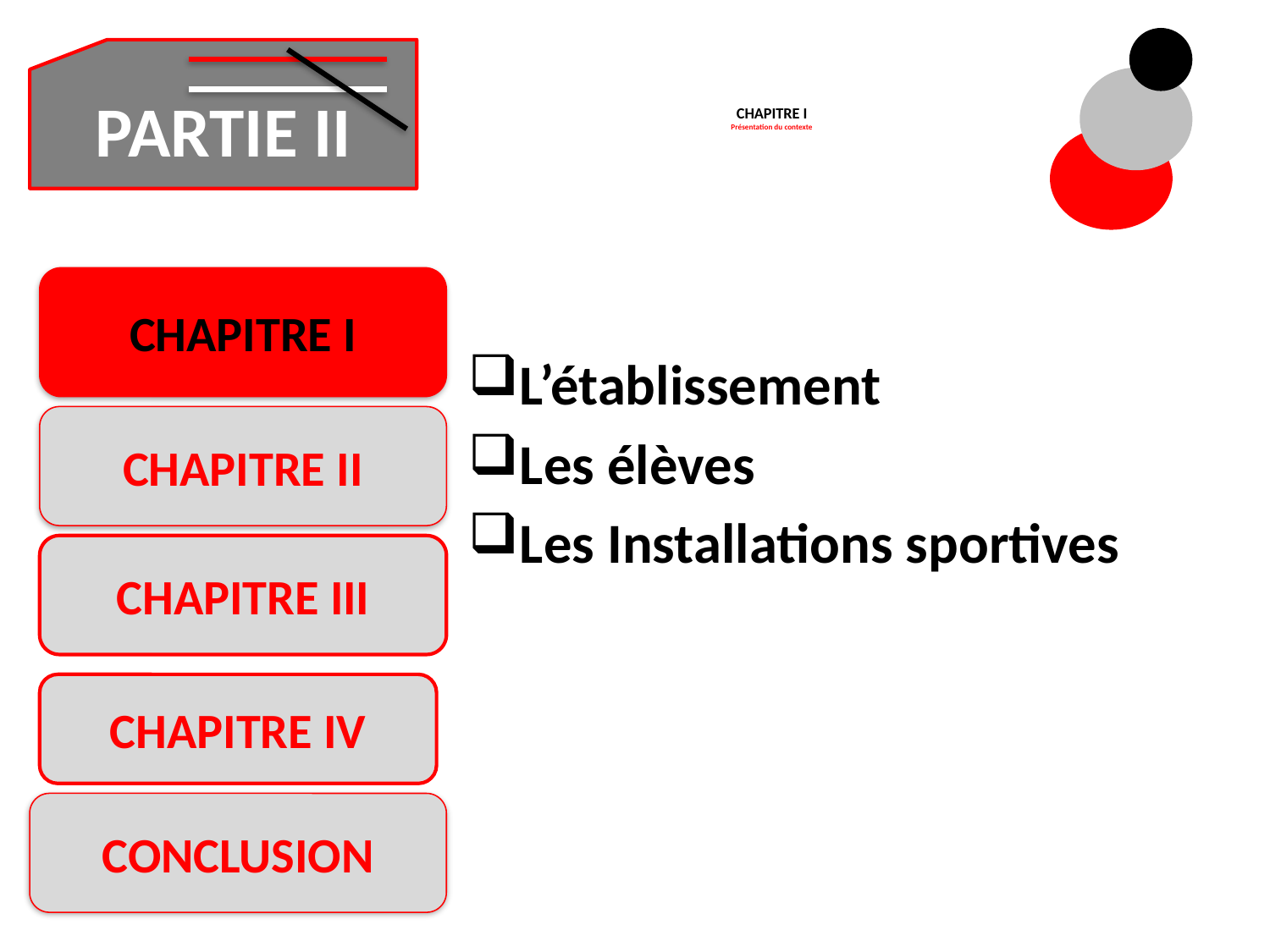

# CHAPITRE I Présentation du contexte
PARTIE II

L’établissement
Les élèves
Les Installations sportives

CHAPITRE I
CHAPITRE II
CHAPITRE III
CHAPITRE IV
CONCLUSION